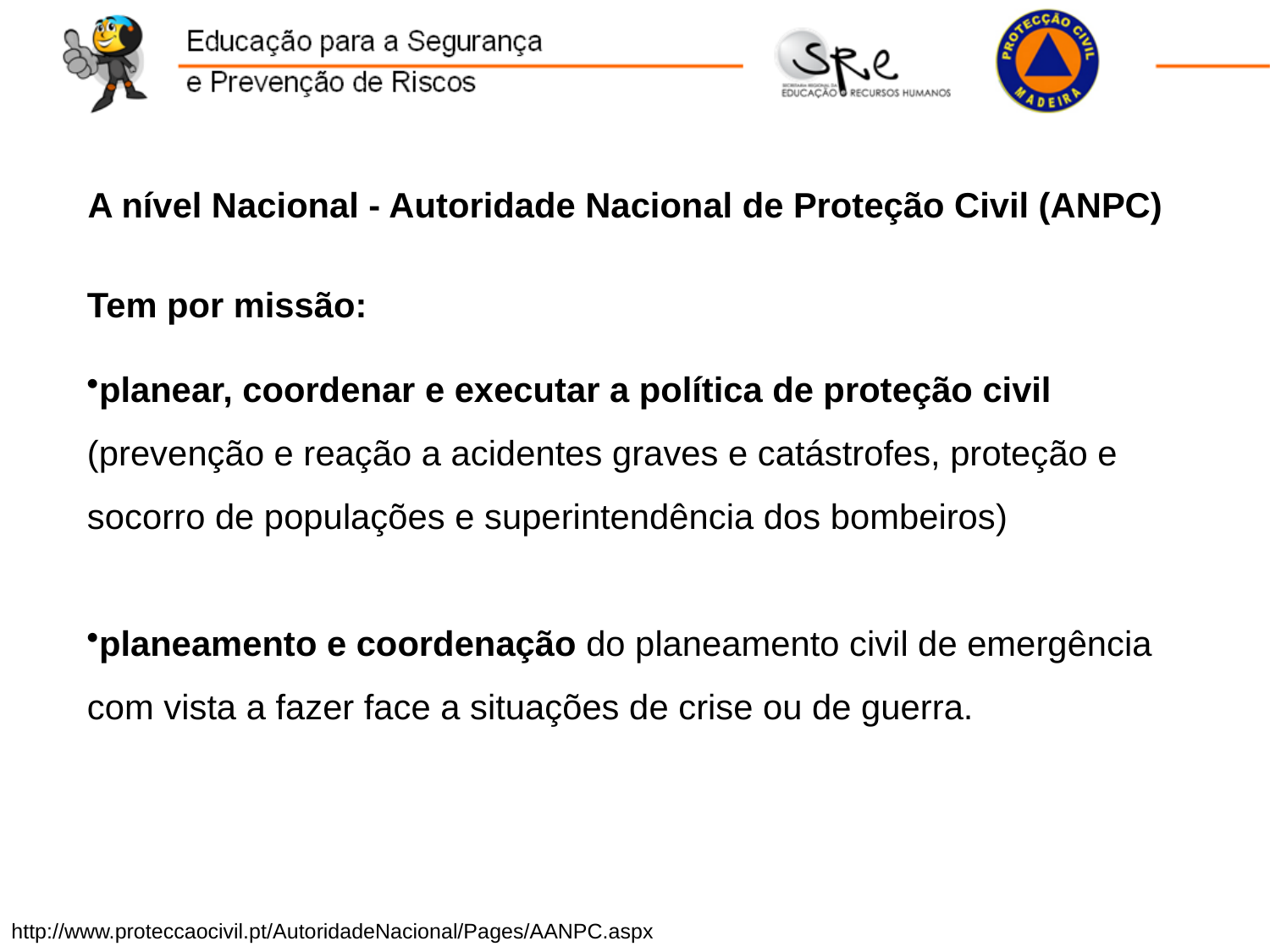

A nível Nacional - Autoridade Nacional de Proteção Civil (ANPC)
Tem por missão:
planear, coordenar e executar a política de proteção civil (prevenção e reação a acidentes graves e catástrofes, proteção e socorro de populações e superintendência dos bombeiros)

planeamento e coordenação do planeamento civil de emergência com vista a fazer face a situações de crise ou de guerra.
http://www.proteccaocivil.pt/AutoridadeNacional/Pages/AANPC.aspx